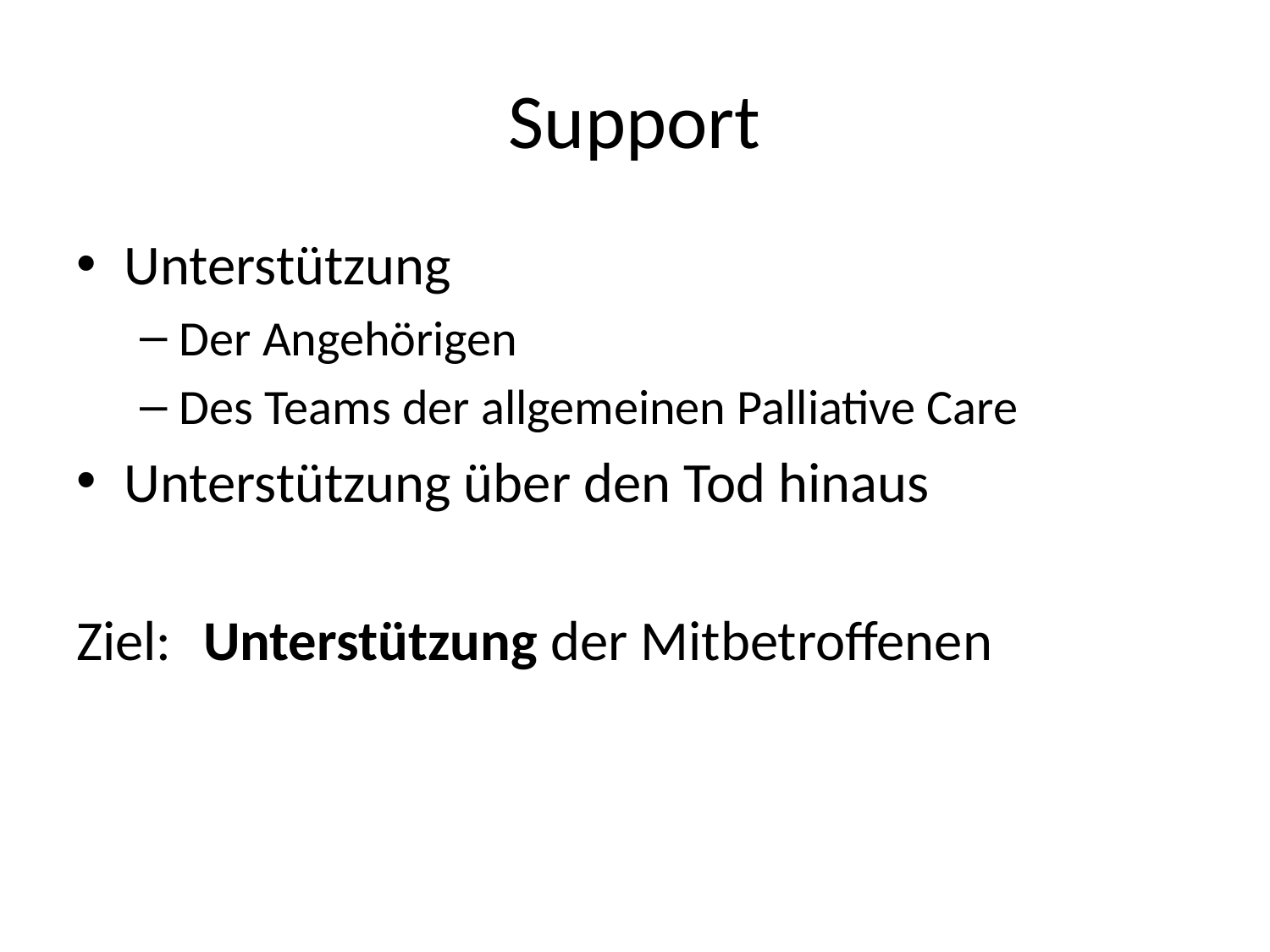

# Support
Unterstützung
Der Angehörigen
Des Teams der allgemeinen Palliative Care
Unterstützung über den Tod hinaus

Ziel:	Unterstützung der Mitbetroffenen